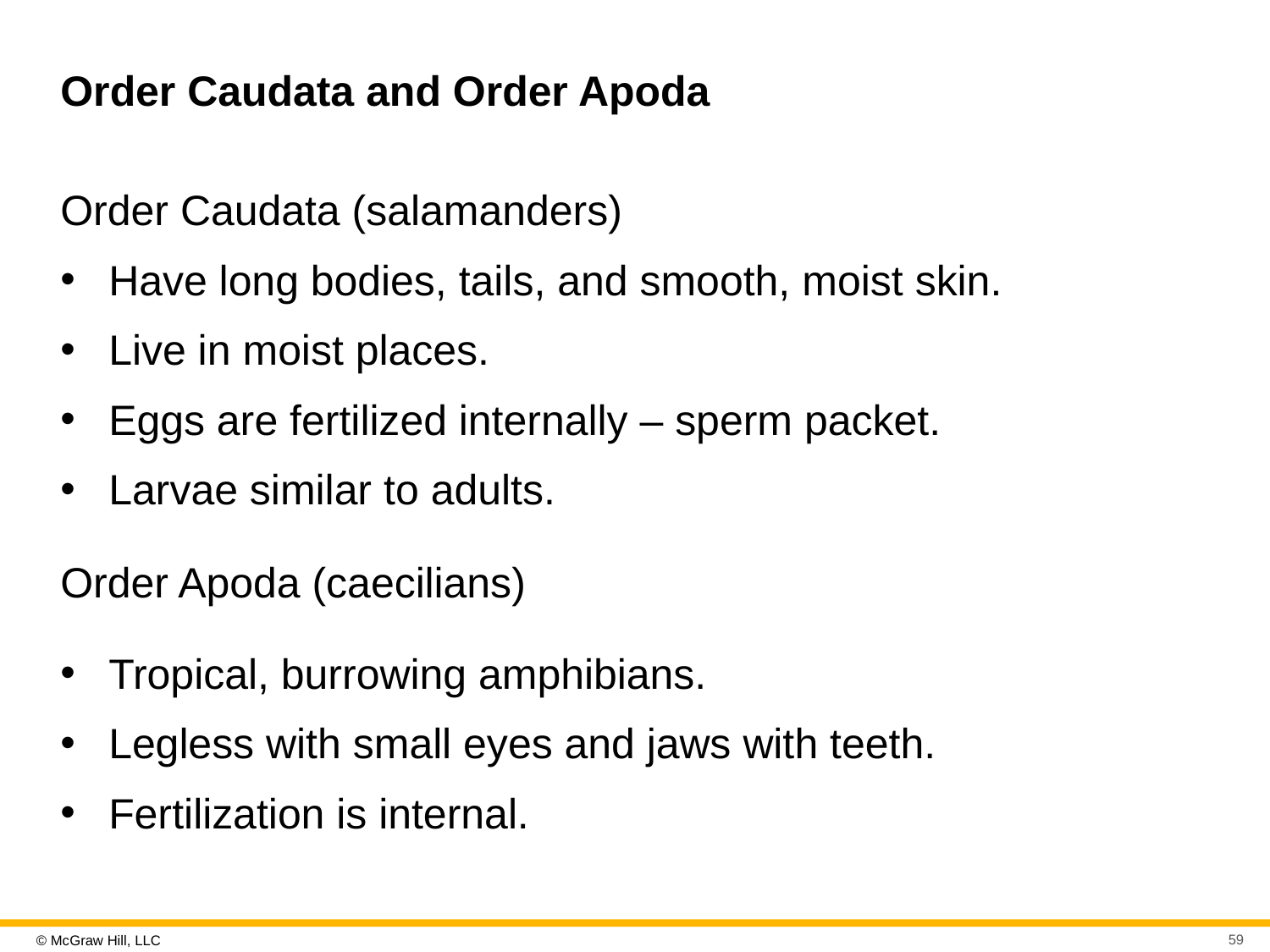

# Order Caudata and Order Apoda
Order Caudata (salamanders)
Have long bodies, tails, and smooth, moist skin.
Live in moist places.
Eggs are fertilized internally – sperm packet.
Larvae similar to adults.
Order Apoda (caecilians)
Tropical, burrowing amphibians.
Legless with small eyes and jaws with teeth.
Fertilization is internal.
59